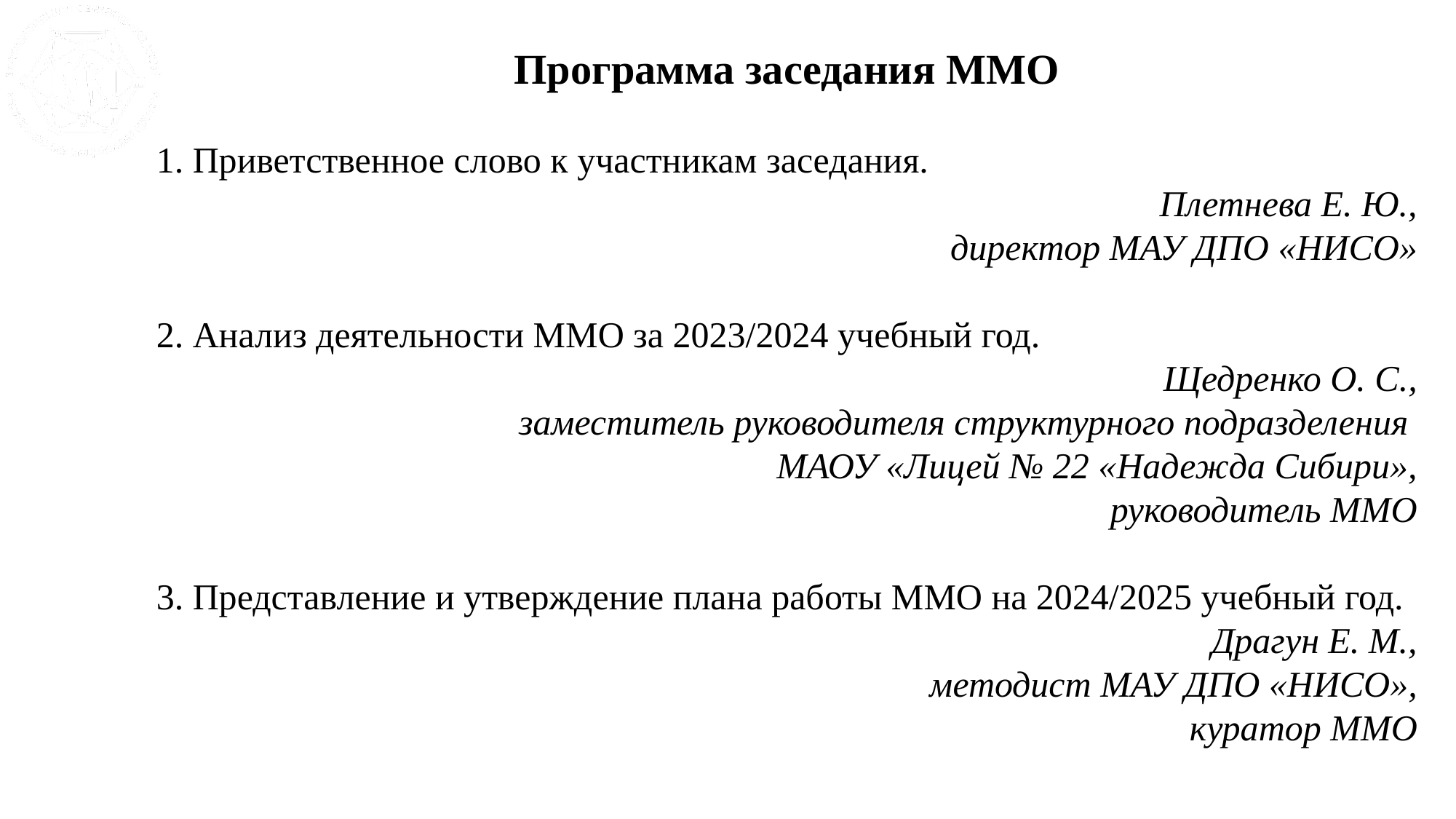

Программа заседания ММО

1. Приветственное слово к участникам заседания.
Плетнева Е. Ю.,
директор МАУ ДПО «НИСО»

2. Анализ деятельности ММО за 2023/2024 учебный год.
Щедренко О. С.,
заместитель руководителя структурного подразделения
МАОУ «Лицей № 22 «Надежда Сибири»,
руководитель ММО

3. Представление и утверждение плана работы ММО на 2024/2025 учебный год.
 Драгун Е. М.,
методист МАУ ДПО «НИСО»,
куратор ММО